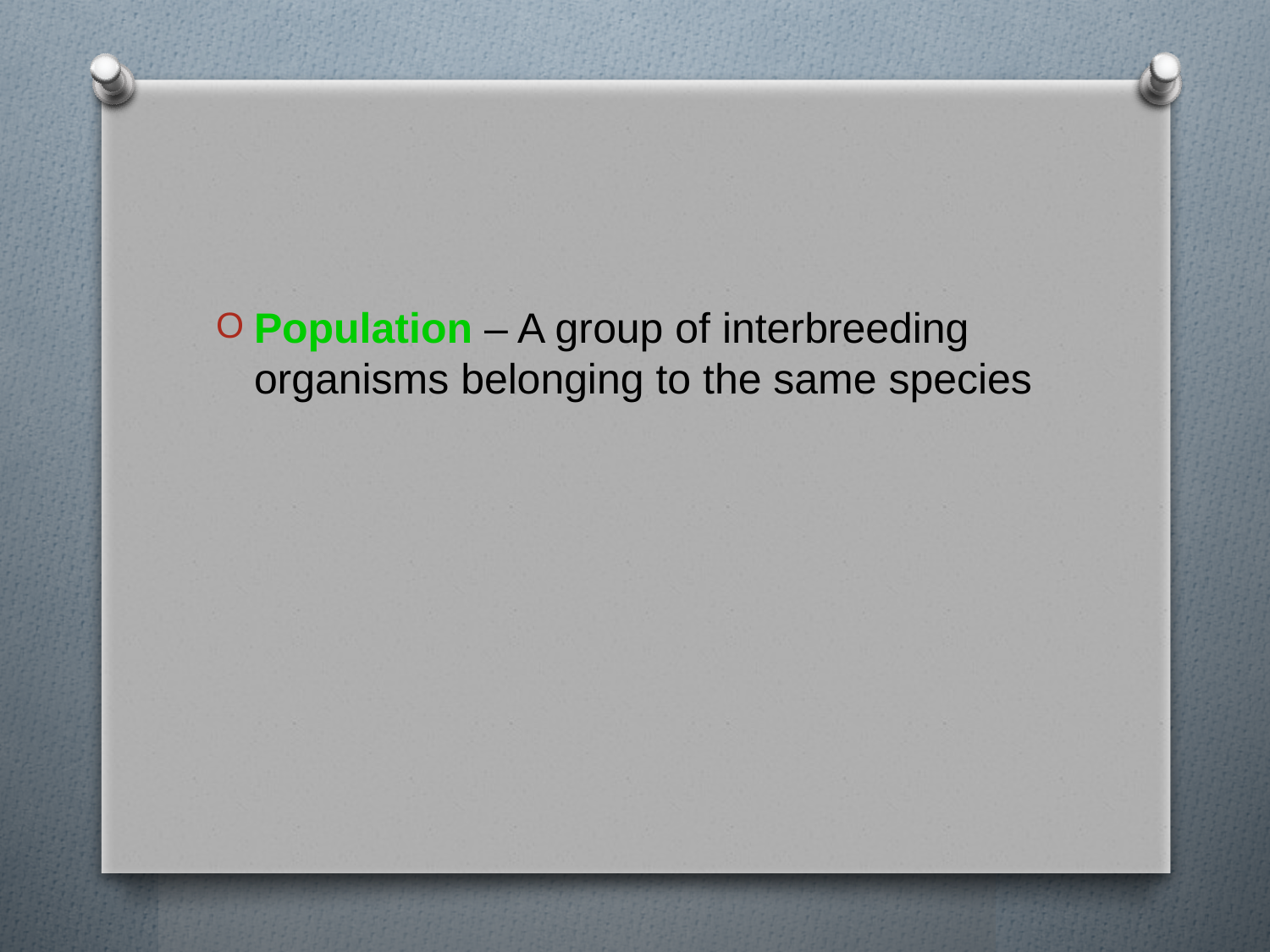

#
Population – A group of interbreeding organisms belonging to the same species